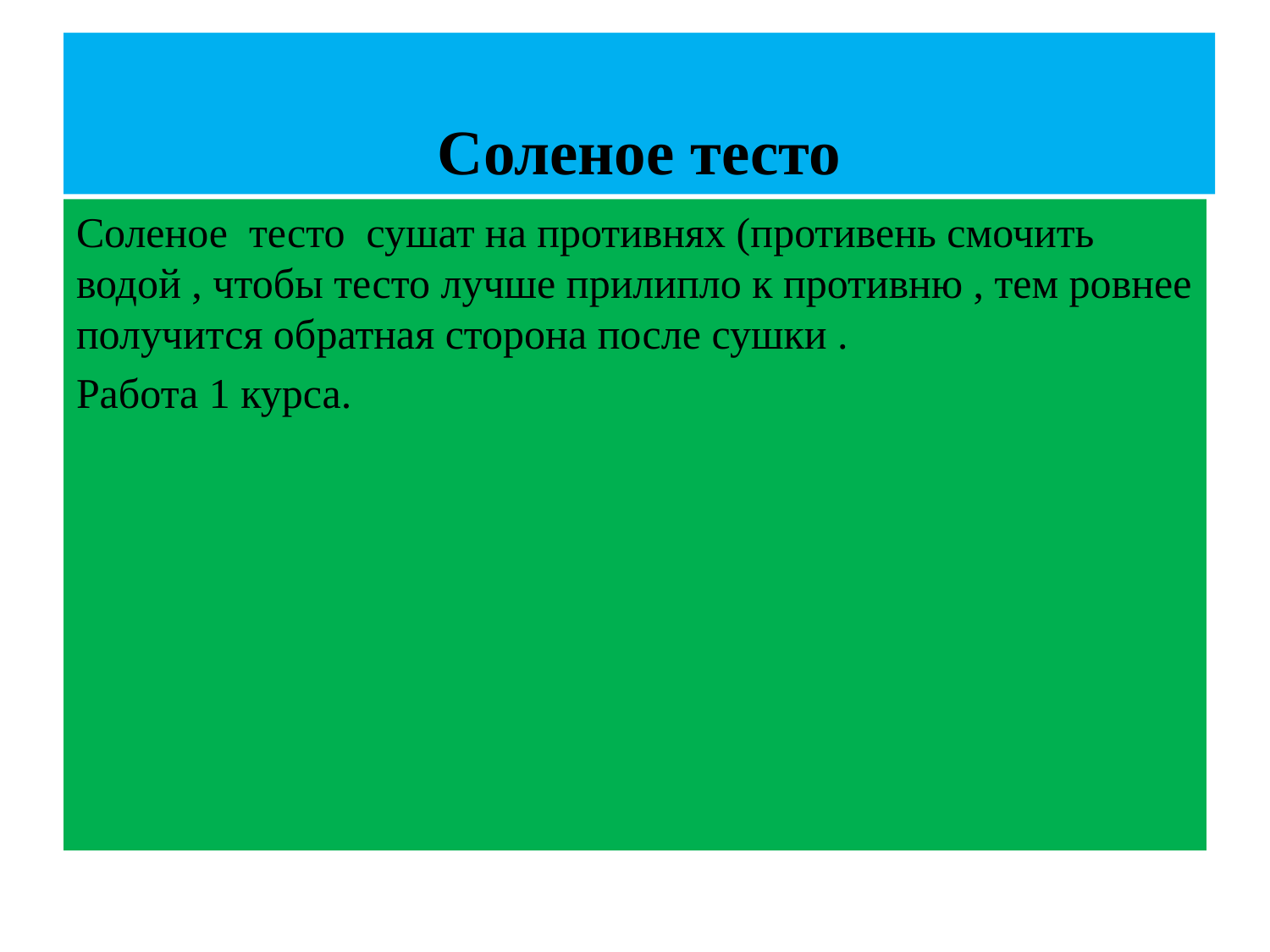

# Соленое тесто

Соленое  тесто  сушат на противнях (противень смочить водой , чтобы тесто лучше прилипло к противню , тем ровнее получится обратная сторона после сушки .
Работа 1 курса.